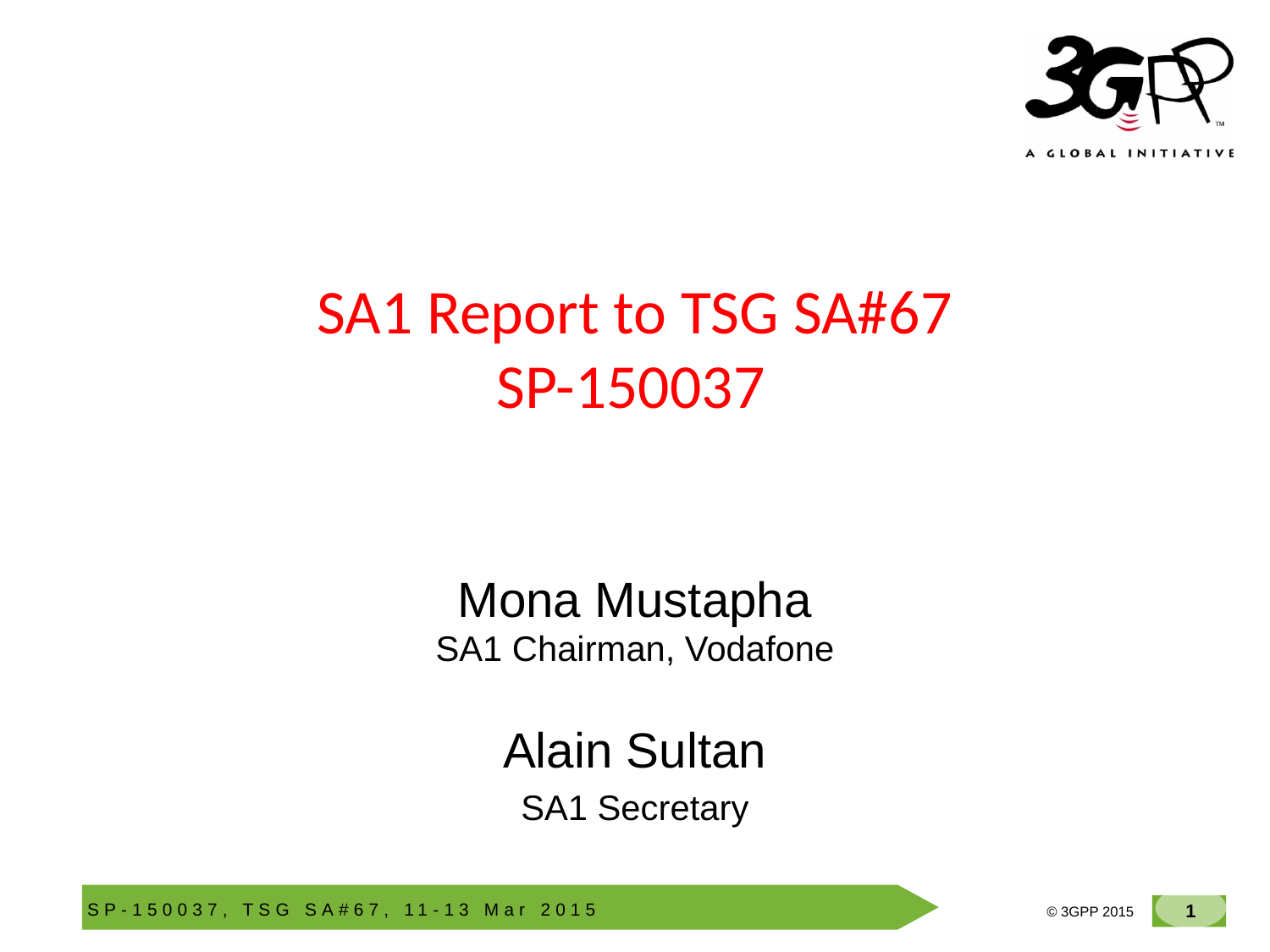

# SA1 Report to TSG SA#67 SP-150037
Mona Mustapha
SA1 Chairman, Vodafone

Alain Sultan
SA1 Secretary